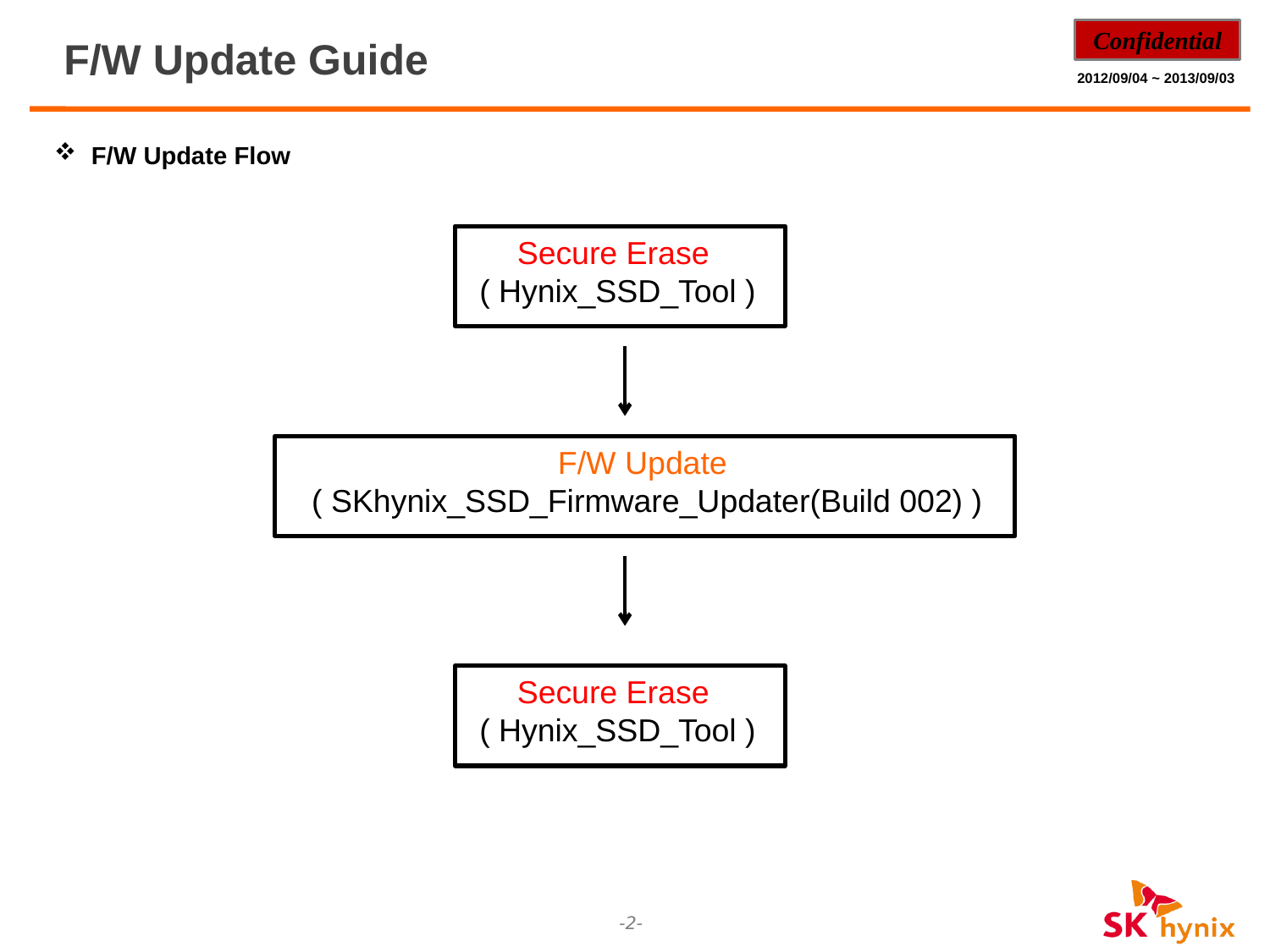

F/W Update Guide
 F/W Update Flow

Secure Erase
( Hynix_SSD_Tool )

F/W Update
( SKhynix_SSD_Firmware_Updater(Build 002) )

Secure Erase
( Hynix_SSD_Tool )